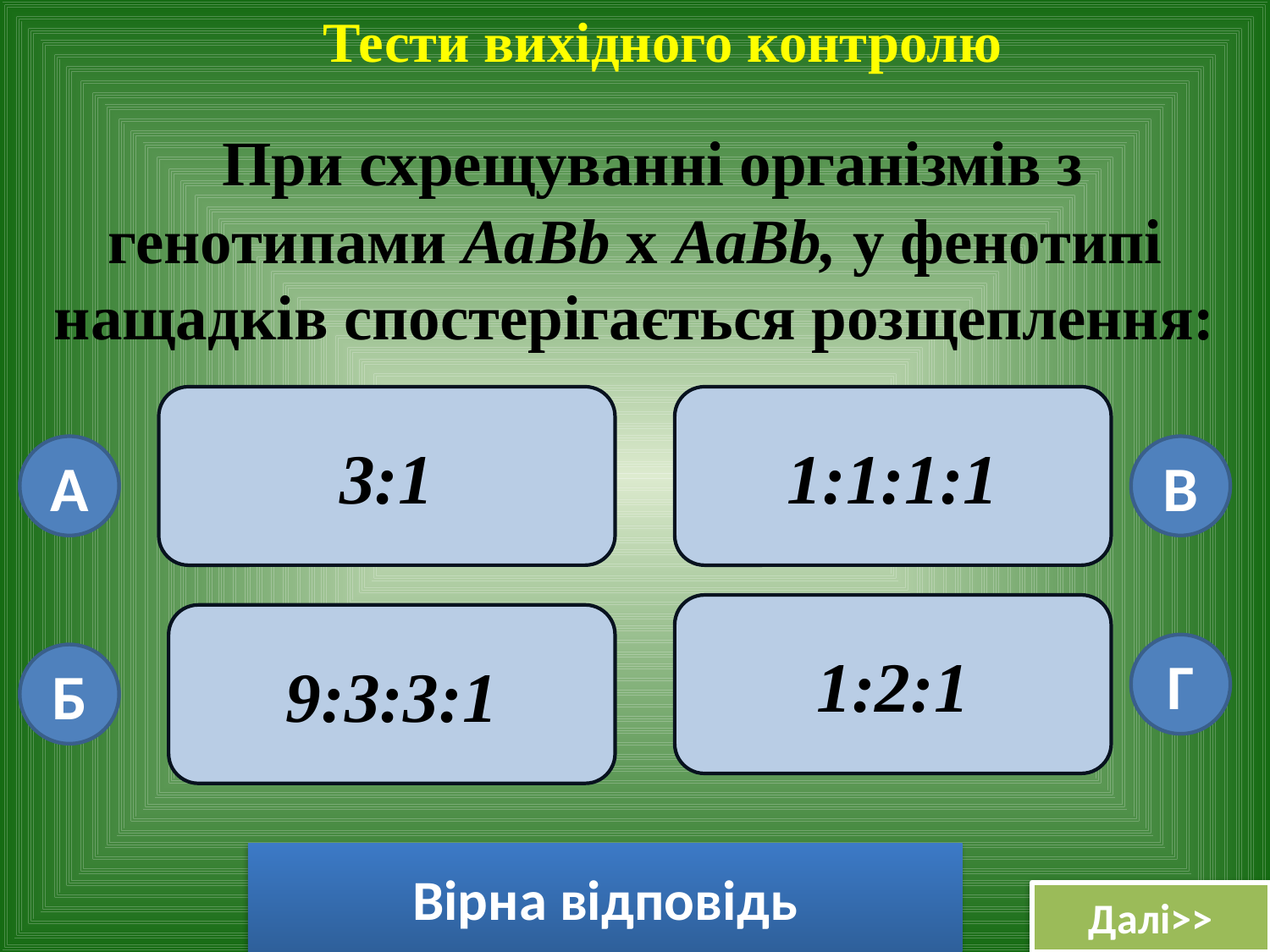

Тести вихідного контролю
# При схрещуванні організмів з генотипами АаВb х АаВb, у фенотипі нащадків спостерігається розщеплення:
3:1
1:1:1:1

А

В

1:2:1
9:3:3:1

Г

Б

Вірна відповідь
Далі>>